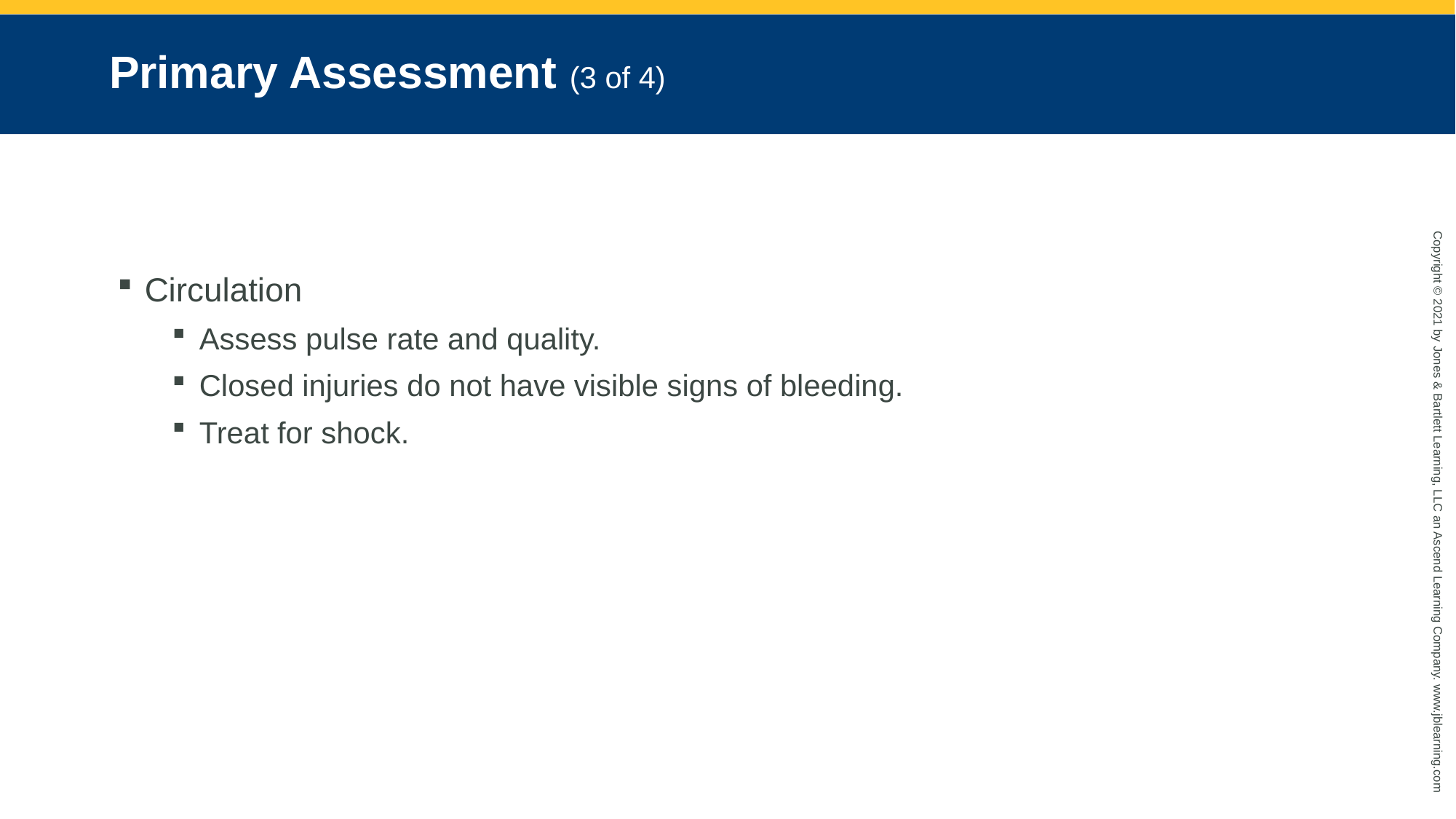

# Primary Assessment (3 of 4)
Circulation
Assess pulse rate and quality.
Closed injuries do not have visible signs of bleeding.
Treat for shock.